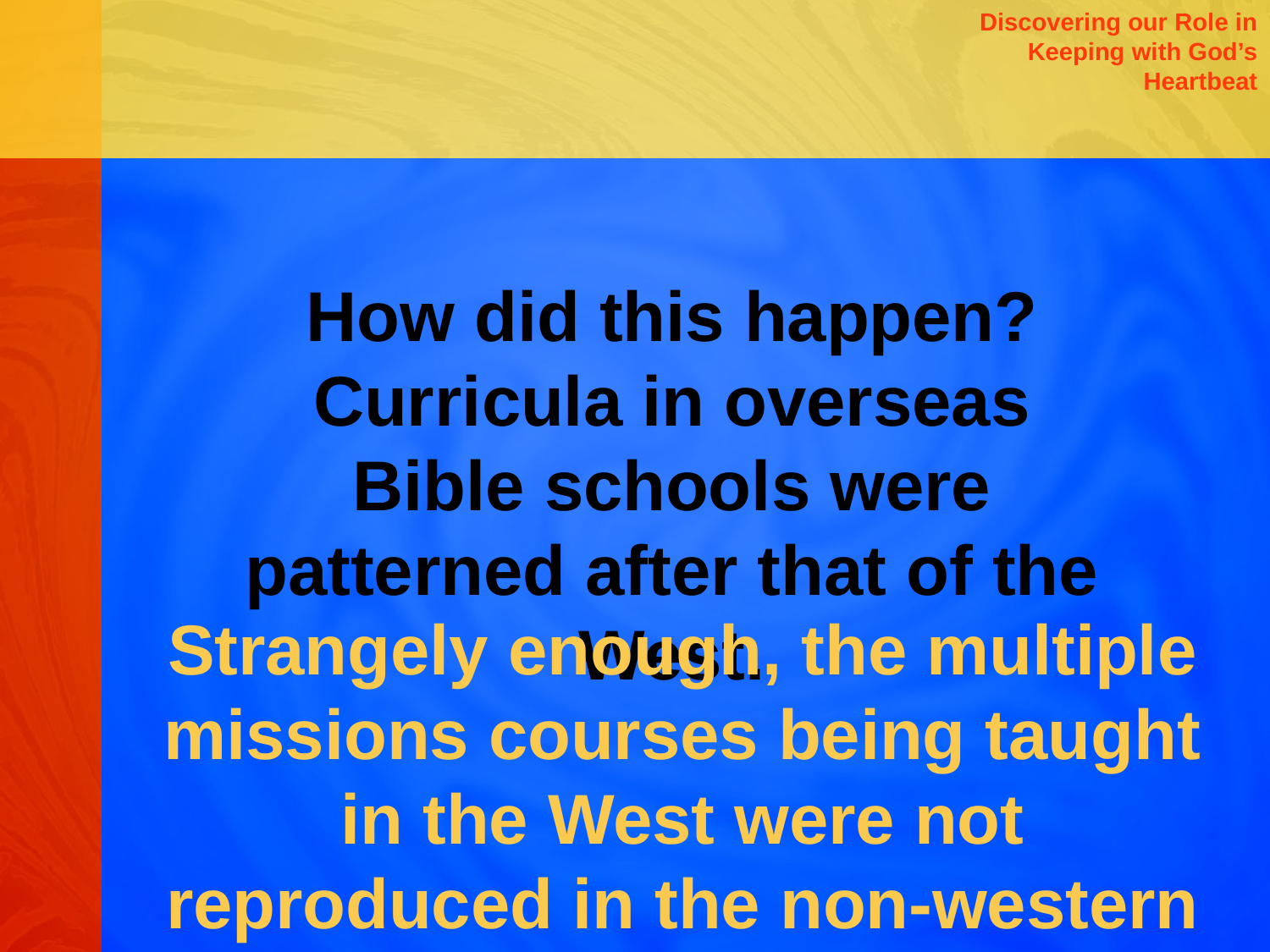

Discovering our Role in Keeping with God’s Heartbeat
How did this happen? Curricula in overseas Bible schools were patterned after that of the West.
Strangely enough, the multiple missions courses being taught in the West were not reproduced in the non-western environment.